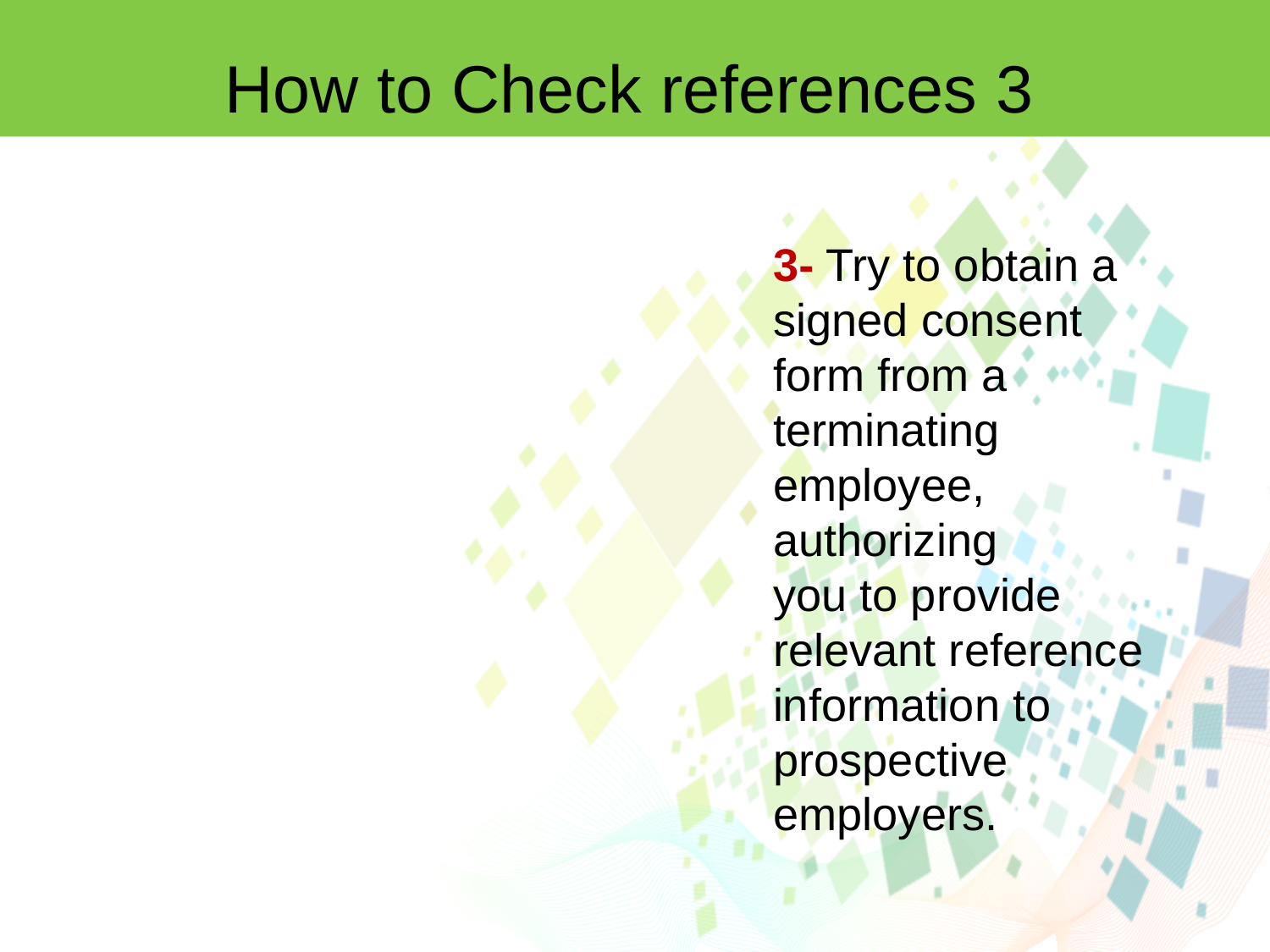

How to Check references 3
3- Try to obtain a signed consent form from a terminating employee, authorizing
you to provide relevant reference information to prospective employers.